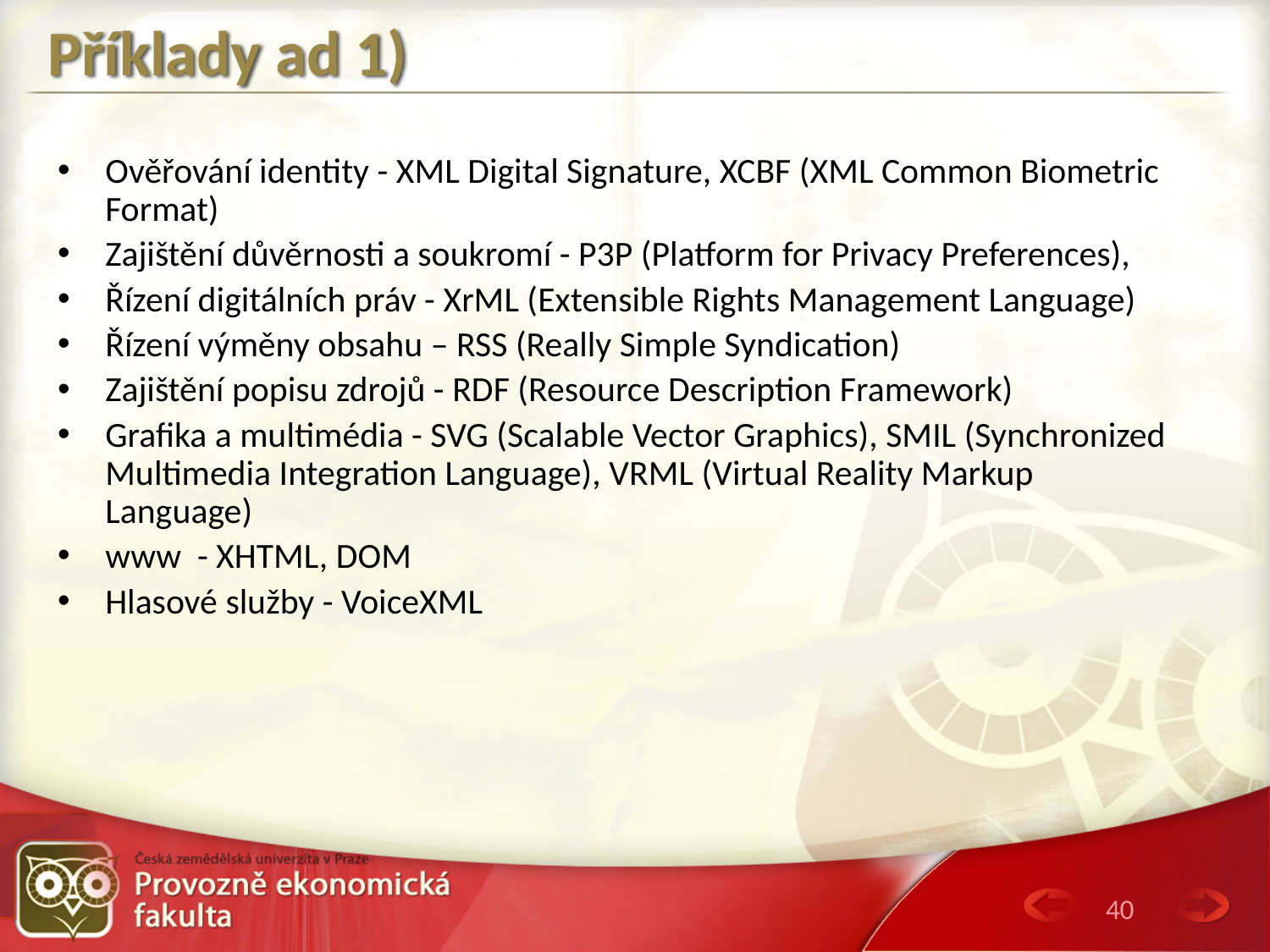

# Příklady ad 1)
Ověřování identity - XML Digital Signature, XCBF (XML Common Biometric Format)
Zajištění důvěrnosti a soukromí - P3P (Platform for Privacy Preferences),
Řízení digitálních práv - XrML (Extensible Rights Management Language)
Řízení výměny obsahu – RSS (Really Simple Syndication)
Zajištění popisu zdrojů - RDF (Resource Description Framework)
Grafika a multimédia - SVG (Scalable Vector Graphics), SMIL (Synchronized Multimedia Integration Language), VRML (Virtual Reality Markup Language)
www  - XHTML, DOM
Hlasové služby - VoiceXML